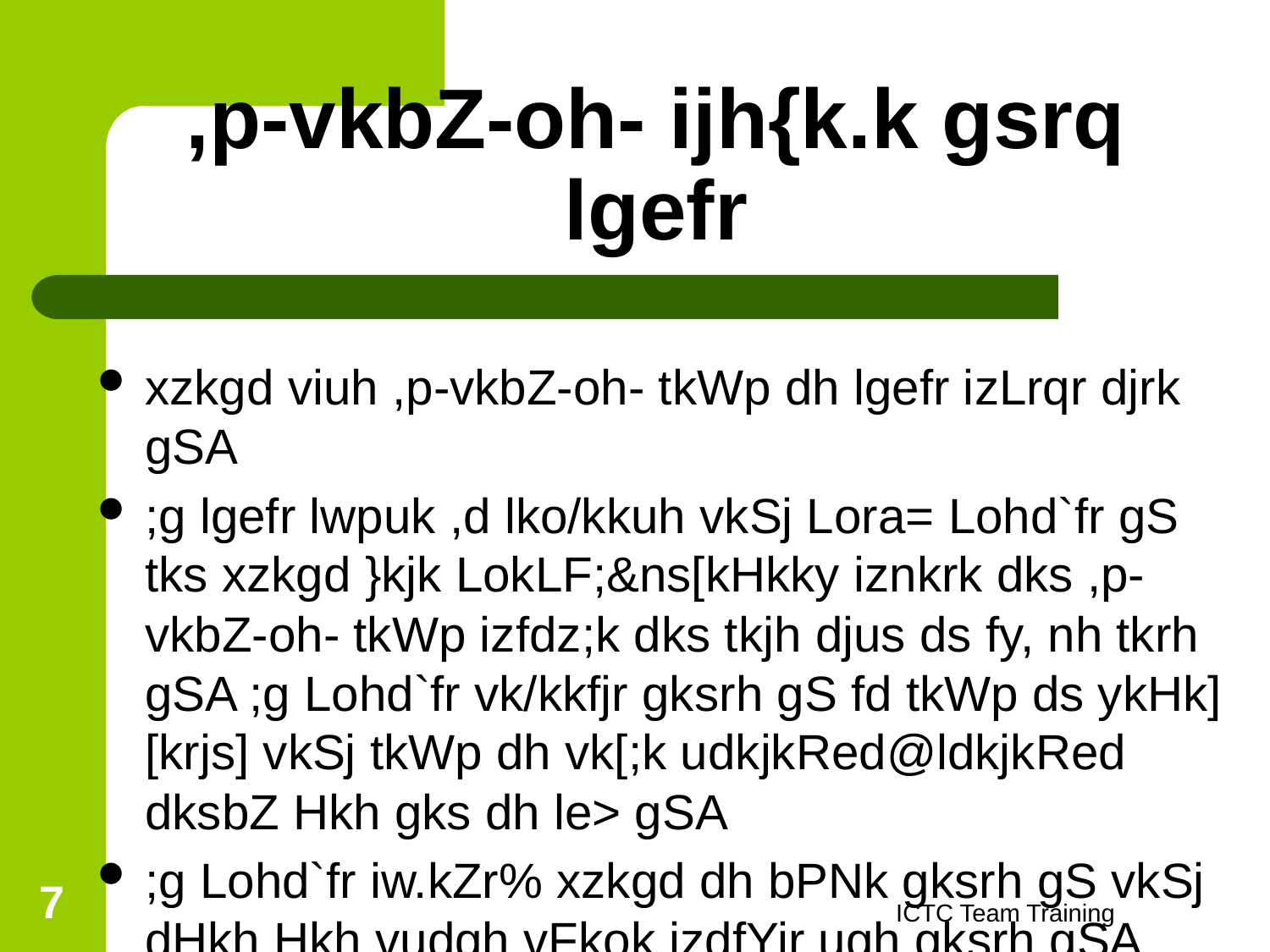

# ,p-vkbZ-oh- ijh{k.k gsrq lgefr
xzkgd viuh ,p-vkbZ-oh- tkWp dh lgefr izLrqr djrk gSA
;g lgefr lwpuk ,d lko/kkuh vkSj Lora= Lohd`fr gS tks xzkgd }kjk LokLF;&ns[kHkky iznkrk dks ,p-vkbZ-oh- tkWp izfdz;k dks tkjh djus ds fy, nh tkrh gSA ;g Lohd`fr vk/kkfjr gksrh gS fd tkWp ds ykHk] [krjs] vkSj tkWp dh vk[;k udkjkRed@ldkjkRed dksbZ Hkh gks dh le> gSA
;g Lohd`fr iw.kZr% xzkgd dh bPNk gksrh gS vkSj dHkh Hkh vudgh vFkok izdfYir ugh gksrh gSA
(From ICTC Operational Guidelines)
7
ICTC Team Training